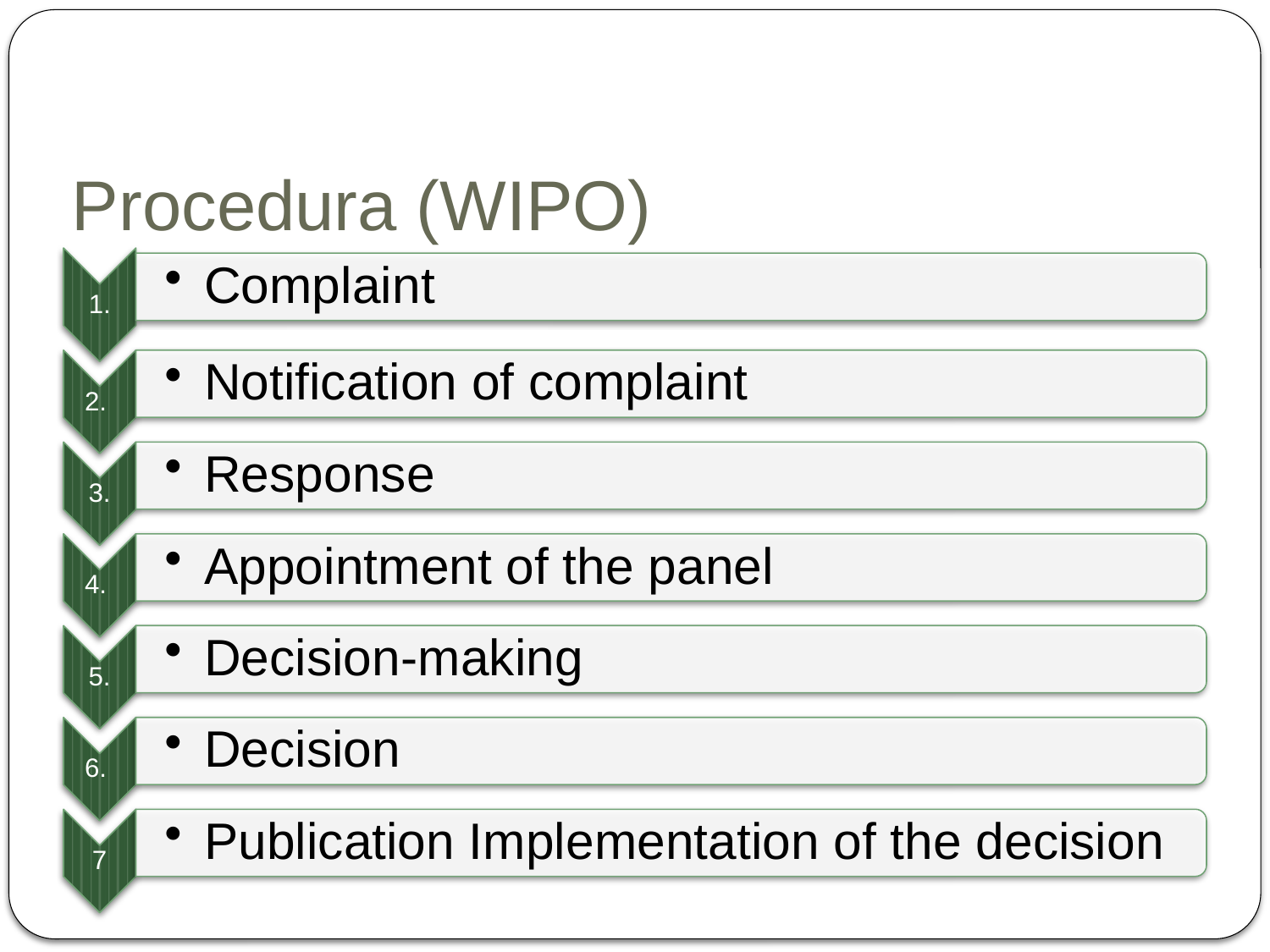

# Procedura (WIPO)
1.
Complaint
2.
Notification of complaint
3.
Response
4.
Appointment of the panel
5.
Decision-making
6.
Decision
7
Publication Implementation of the decision